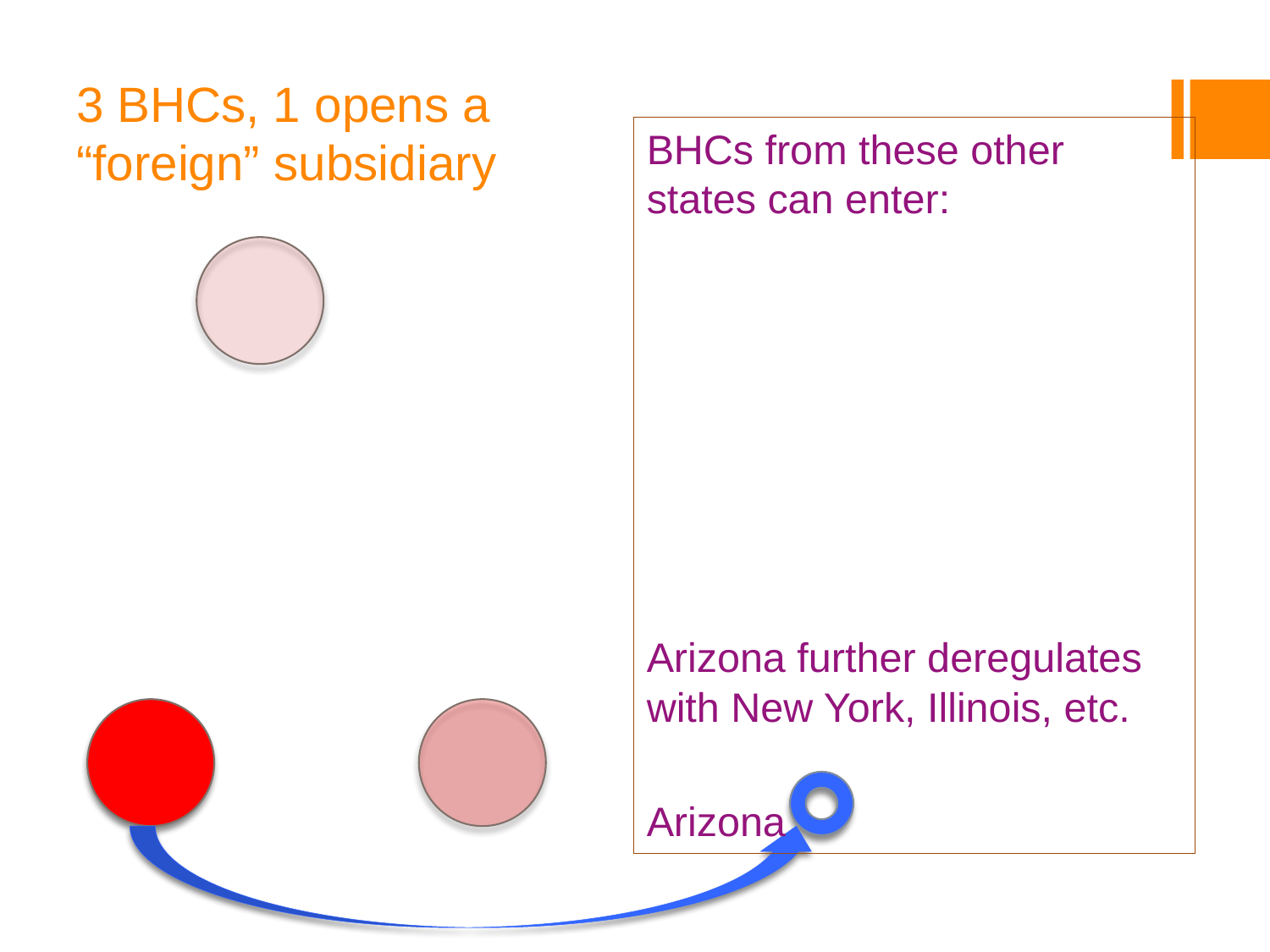

# 3 BHCs, 1 opens a “foreign” subsidiary
BHCs from these other states can enter:

Arizona further deregulates with New York, Illinois, etc.

Arizona